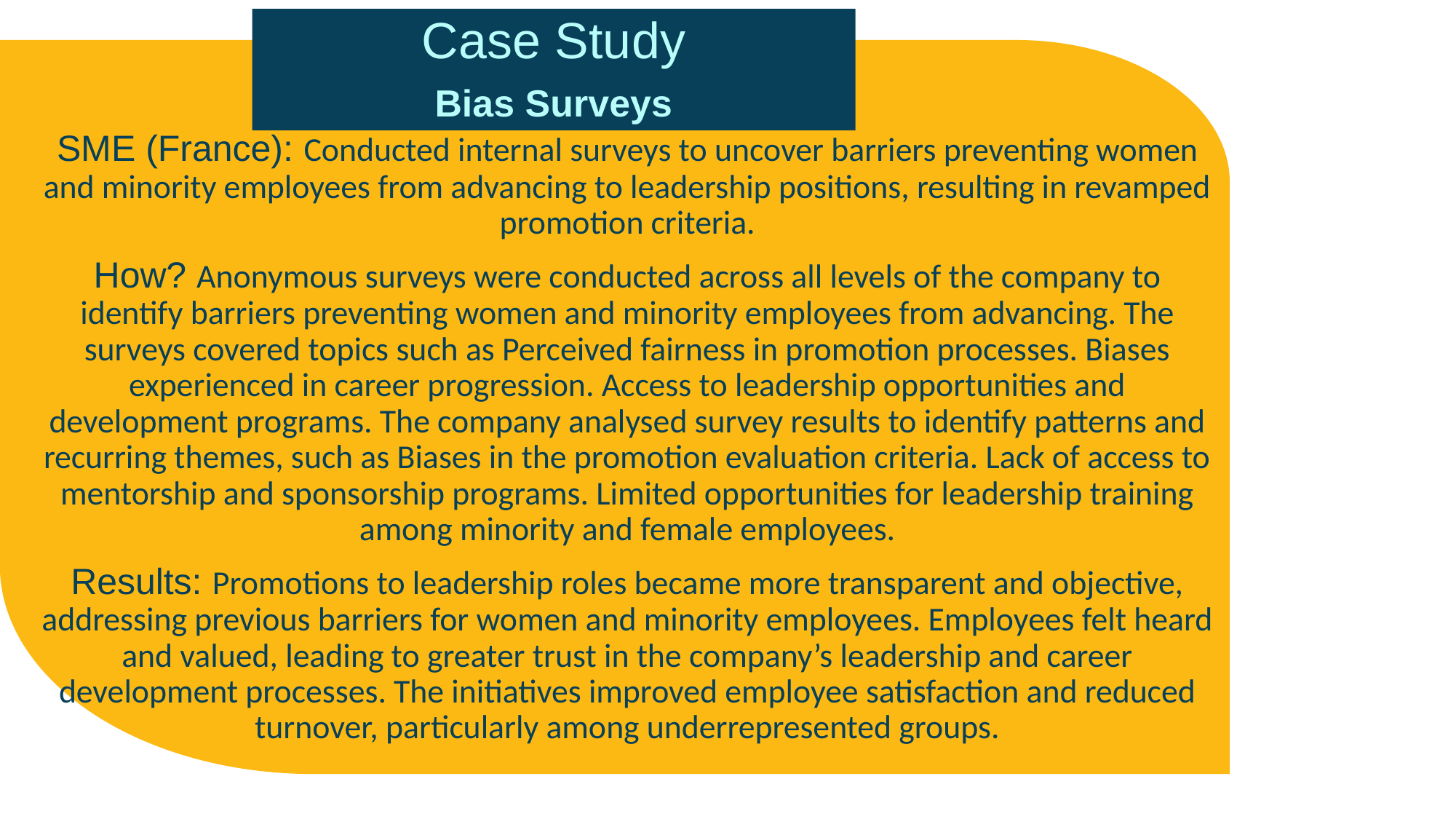

Case Study
Bias Surveys
SME (France): Conducted internal surveys to uncover barriers preventing women and minority employees from advancing to leadership positions, resulting in revamped promotion criteria.
How? Anonymous surveys were conducted across all levels of the company to identify barriers preventing women and minority employees from advancing. The surveys covered topics such as Perceived fairness in promotion processes. Biases experienced in career progression. Access to leadership opportunities and development programs. The company analysed survey results to identify patterns and recurring themes, such as Biases in the promotion evaluation criteria. Lack of access to mentorship and sponsorship programs. Limited opportunities for leadership training among minority and female employees.
Results: Promotions to leadership roles became more transparent and objective, addressing previous barriers for women and minority employees. Employees felt heard and valued, leading to greater trust in the company’s leadership and career development processes. The initiatives improved employee satisfaction and reduced turnover, particularly among underrepresented groups.